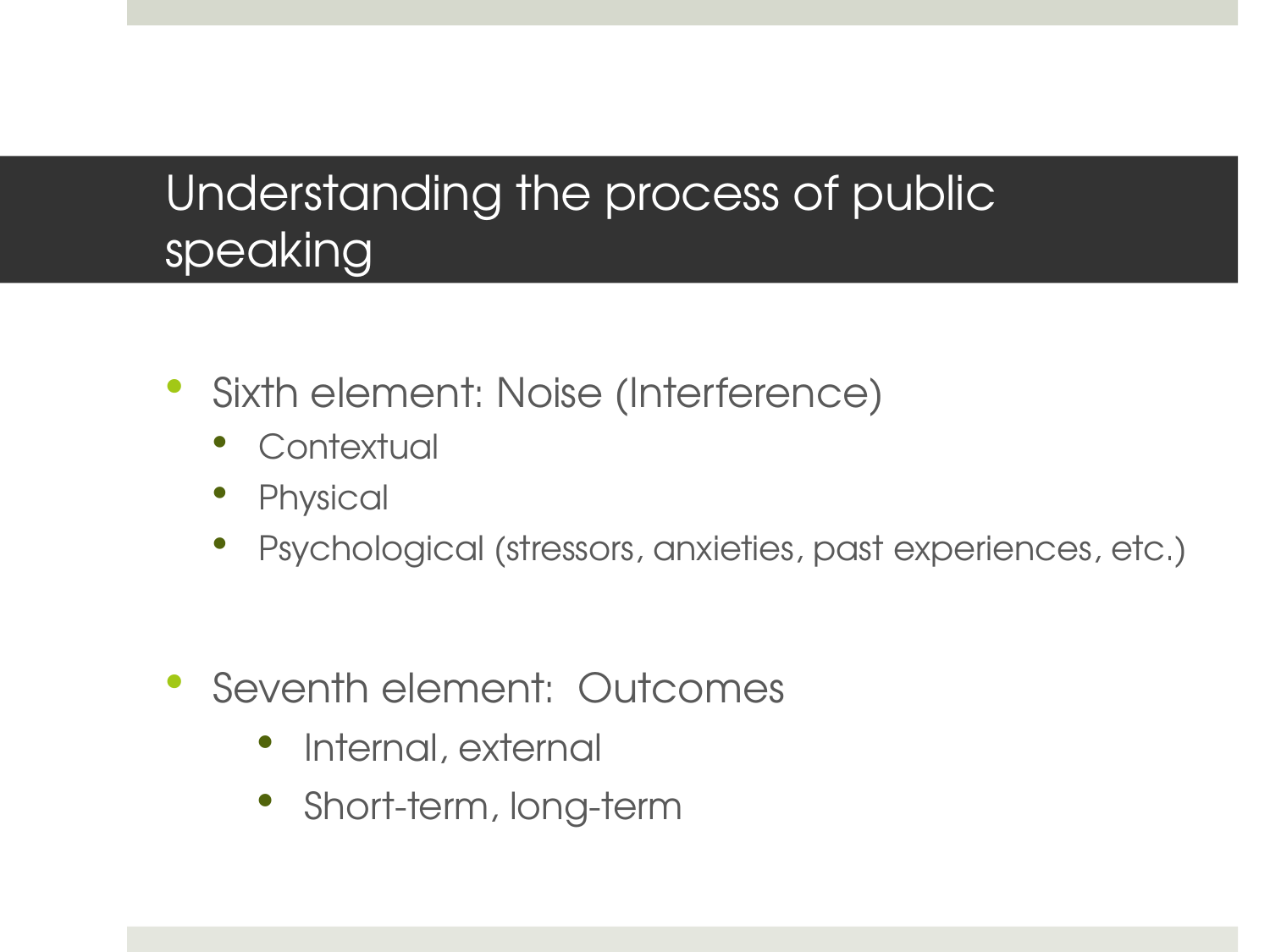

# Understanding the process of public speaking
Sixth element: Noise (Interference)
Contextual
Physical
Psychological (stressors, anxieties, past experiences, etc.)

Seventh element:  Outcomes
Internal, external
Short-term, long-term